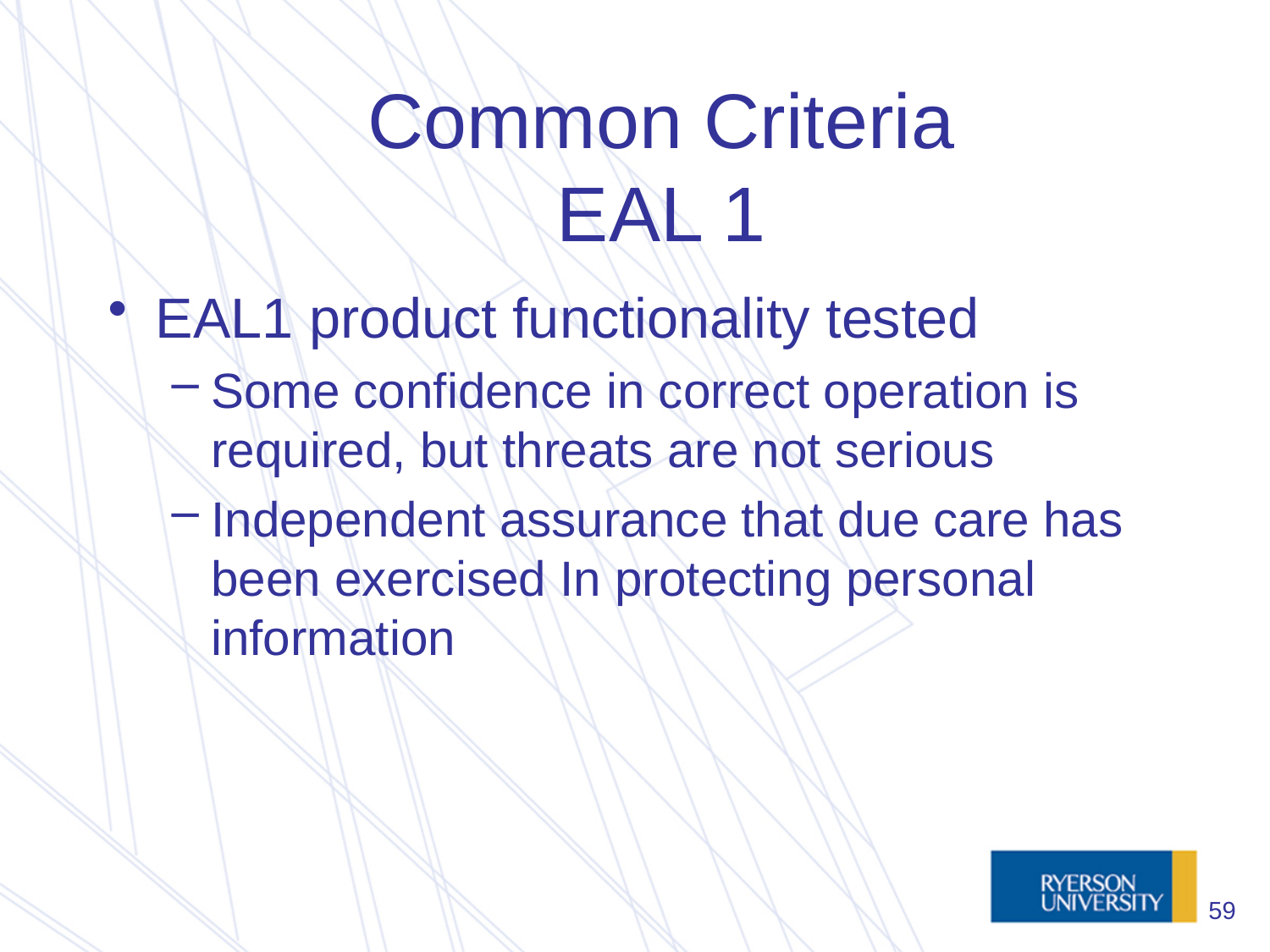

# Common Criteria EAL 1
EAL1 product functionality tested
Some confidence in correct operation is required, but threats are not serious
Independent assurance that due care has been exercised In protecting personal information

59